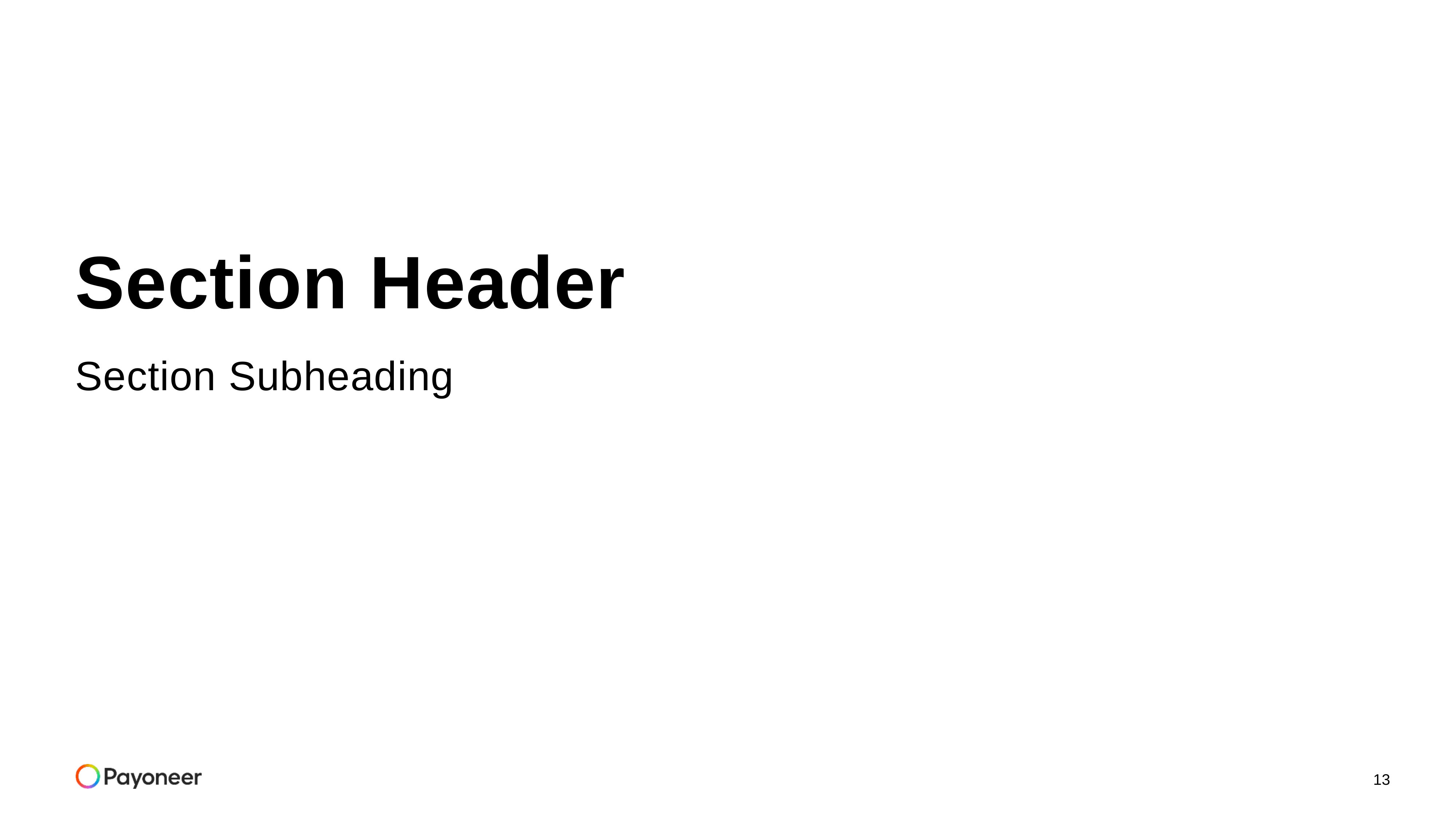

3
# Section Header
Section Subheading
13